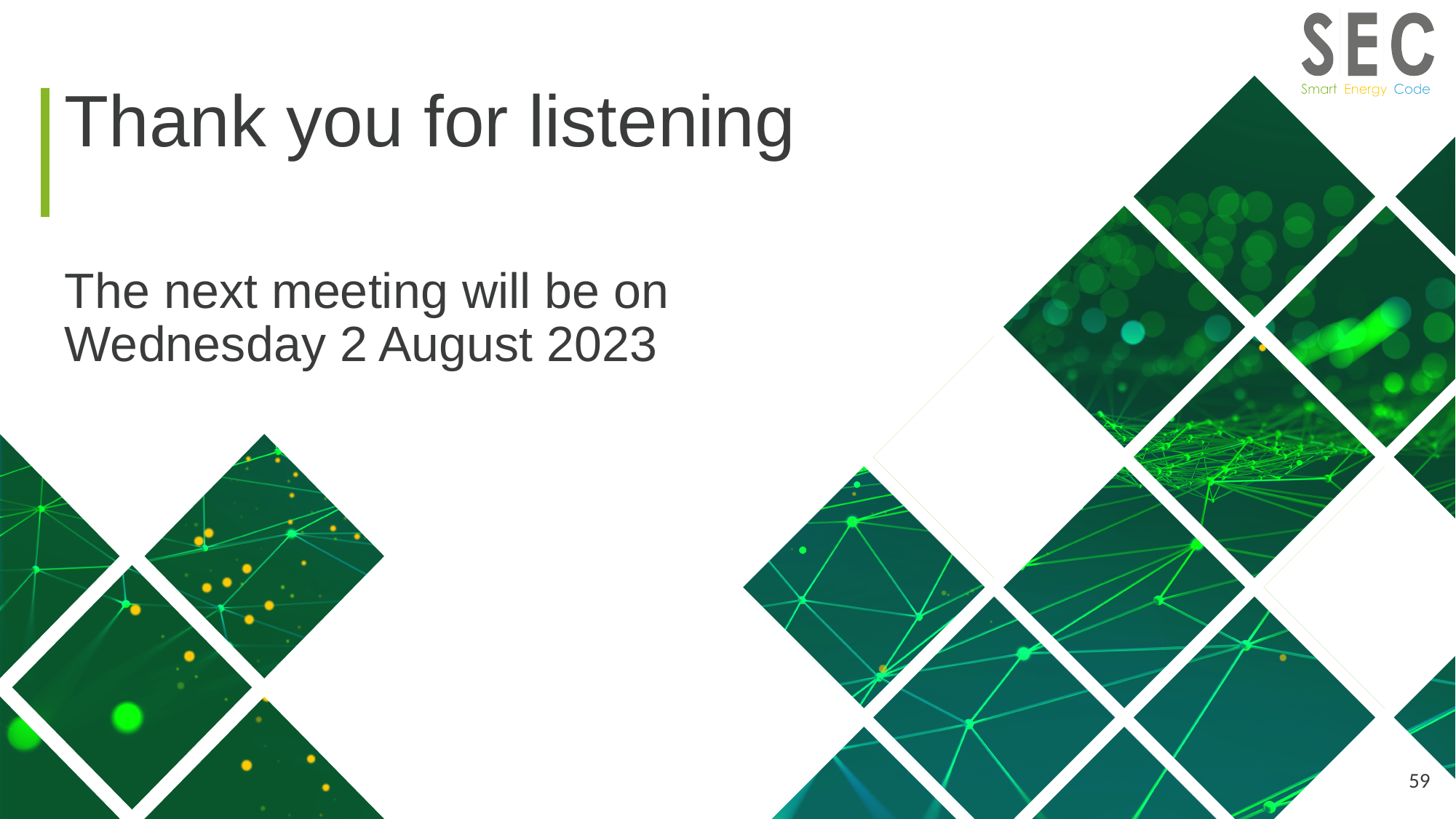

# Thank you for listening
The next meeting will be on Wednesday 2 August 2023
59